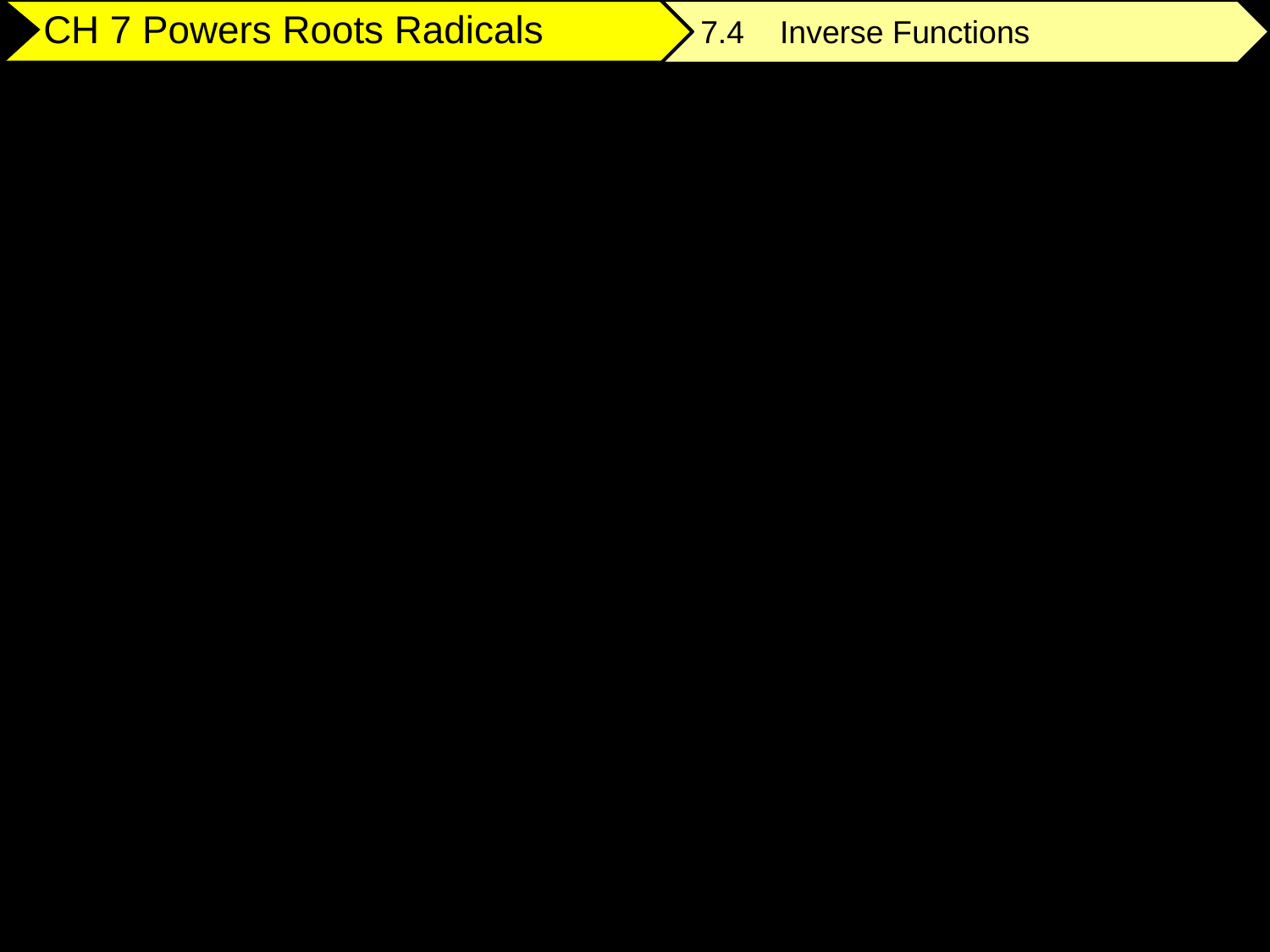

CH 7 Powers Roots Radicals

7.4    Inverse Functions